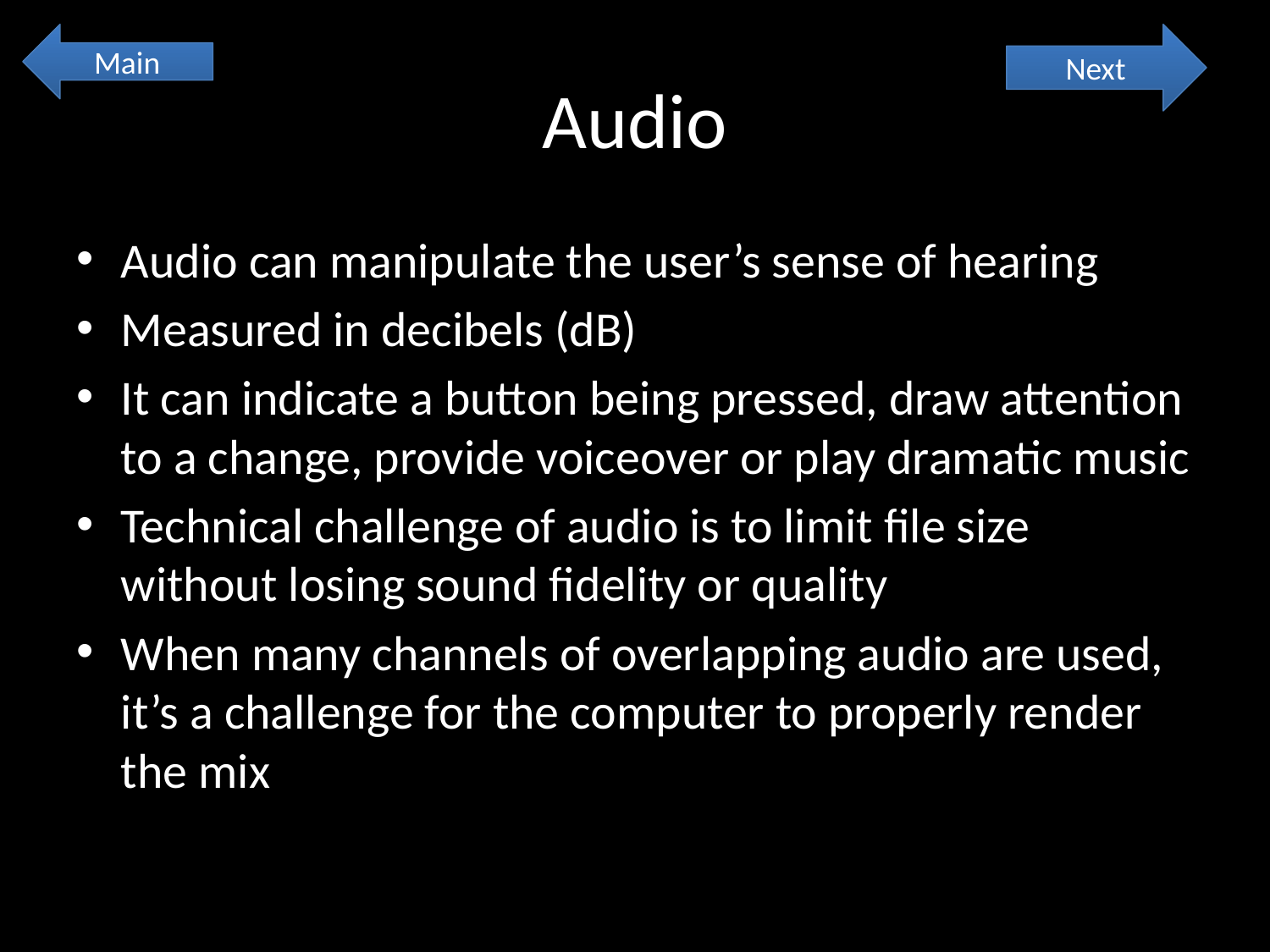

Main
Next
# Audio
Audio can manipulate the user’s sense of hearing
Measured in decibels (dB)
It can indicate a button being pressed, draw attention to a change, provide voiceover or play dramatic music
Technical challenge of audio is to limit file size without losing sound fidelity or quality
When many channels of overlapping audio are used, it’s a challenge for the computer to properly render the mix